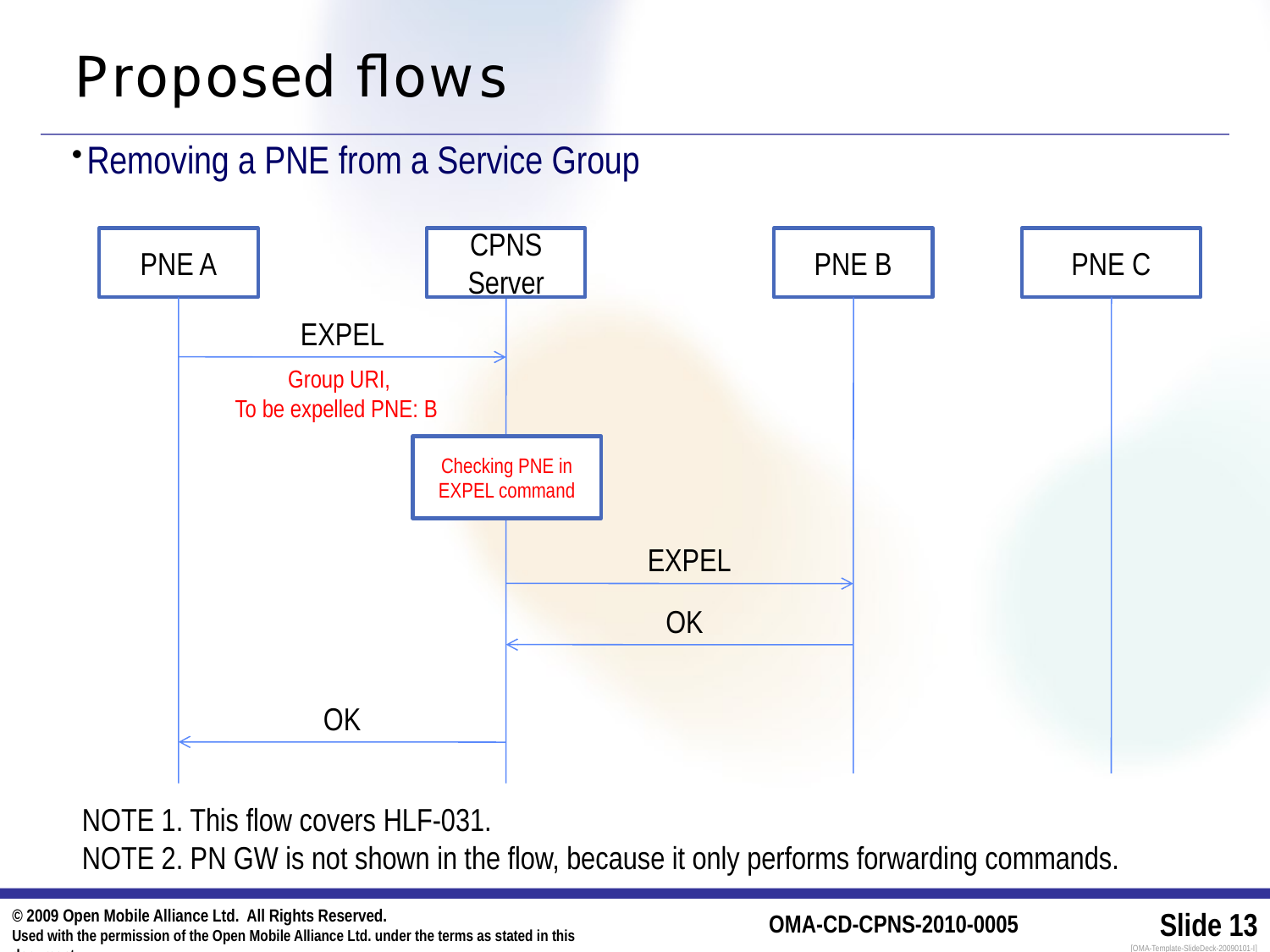

# Proposed flows
Removing a PNE from a Service Group
PNE A
CPNS Server
PNE B
PNE C
EXPEL
Group URI,
To be expelled PNE: B
Checking PNE in EXPEL command
EXPEL
OK
OK
NOTE 1. This flow covers HLF-031.
NOTE 2. PN GW is not shown in the flow, because it only performs forwarding commands.